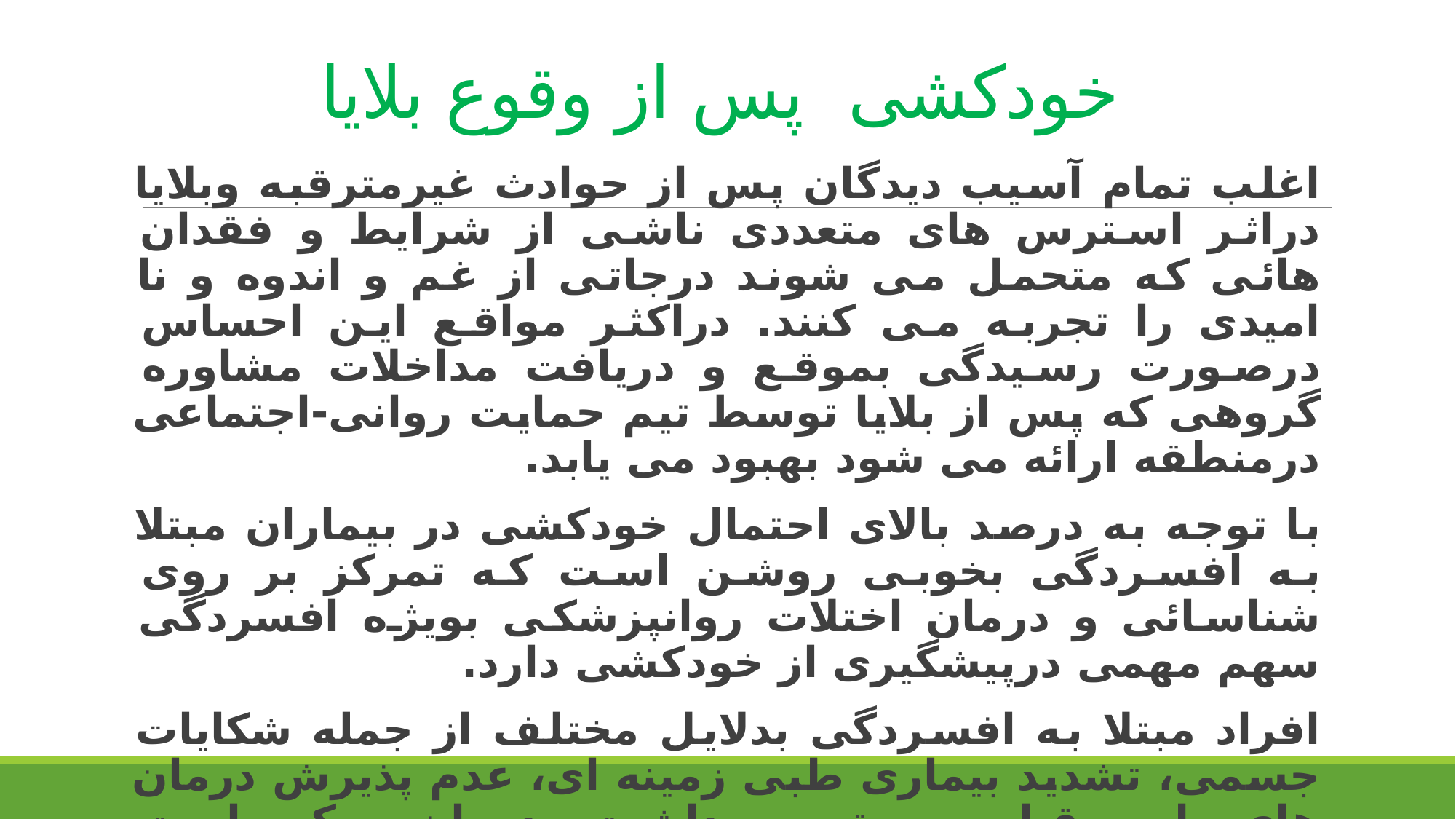

# خودکشی  پس از وقوع بلايا
اغلب تمام آسيب ديدگان پس از حوادث غيرمترقبه وبلايا دراثر استرس های متعددی ناشی از شرايط و فقدان هائی که متحمل می شوند درجاتی از غم و اندوه و نا اميدی را تجربه می کنند. دراکثر مواقع اين احساس درصورت رسيدگی بموقع و دريافت مداخلات مشاوره گروهی که پس از بلايا توسط تيم حمايت روانی-اجتماعی درمنطقه ارائه می شود بهبود می يابد.
با توجه به درصد بالای احتمال خودکشی در بيماران مبتلا به افسردگی بخوبی روشن است که تمرکز بر روی شناسائی و درمان اختلات روانپزشکی بويژه افسردگی سهم مهمی درپيشگيری از خودکشی دارد.
افراد مبتلا به افسردگی بدلايل مختلف از جمله شکايات جسمی، تشديد بيماری طبی زمينه ای، عدم پذيرش درمان های طبی قبلی به تیم بهداشت ودرمان ممکن است مراجعه نمايند. درچنين مواردی شناسائی و درمان زودرس افسردگی می تواند مانع از پيشرفت آن گردد.